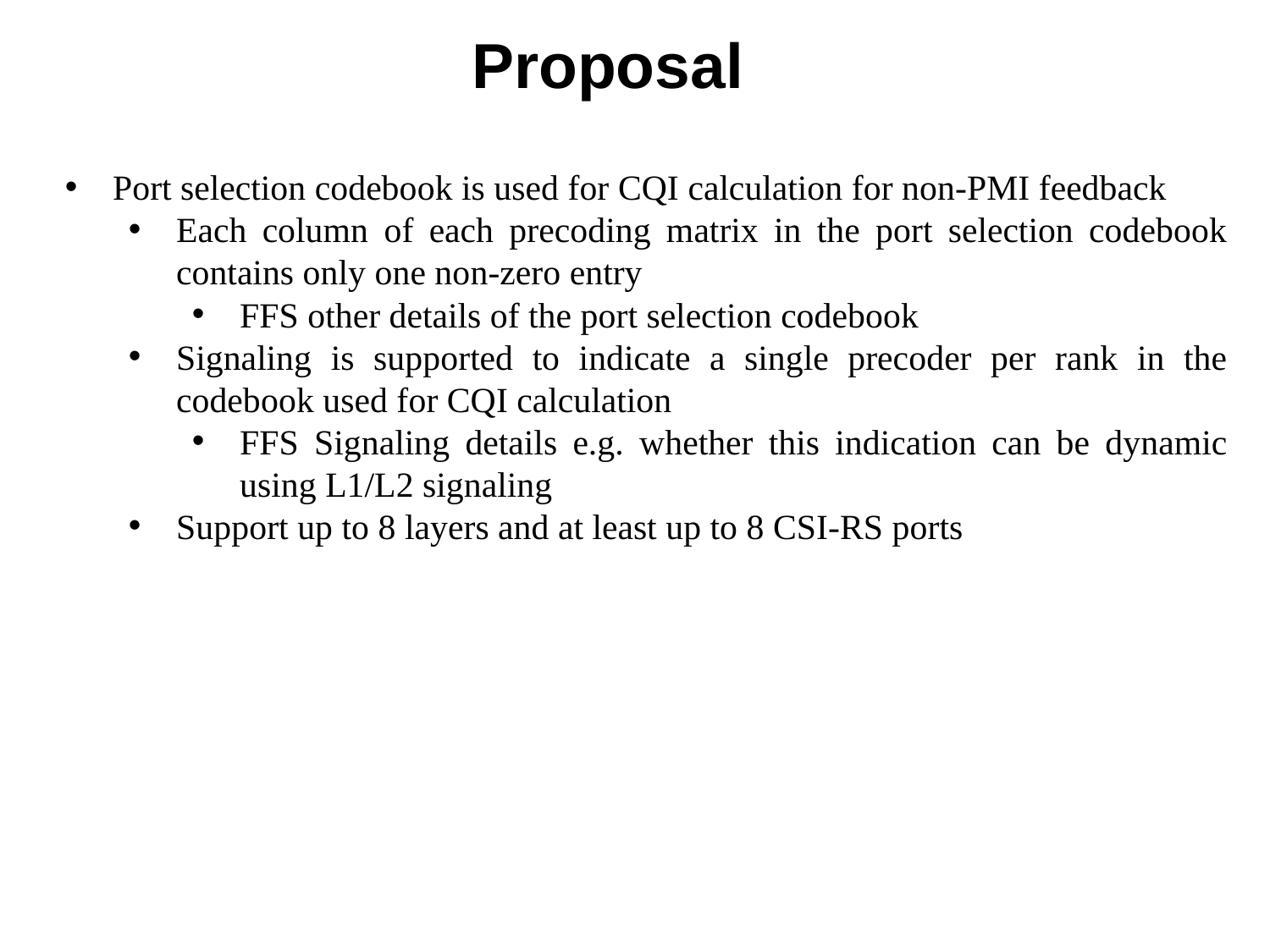

# Proposal
Port selection codebook is used for CQI calculation for non-PMI feedback
Each column of each precoding matrix in the port selection codebook contains only one non-zero entry
FFS other details of the port selection codebook
Signaling is supported to indicate a single precoder per rank in the codebook used for CQI calculation
FFS Signaling details e.g. whether this indication can be dynamic using L1/L2 signaling
Support up to 8 layers and at least up to 8 CSI-RS ports